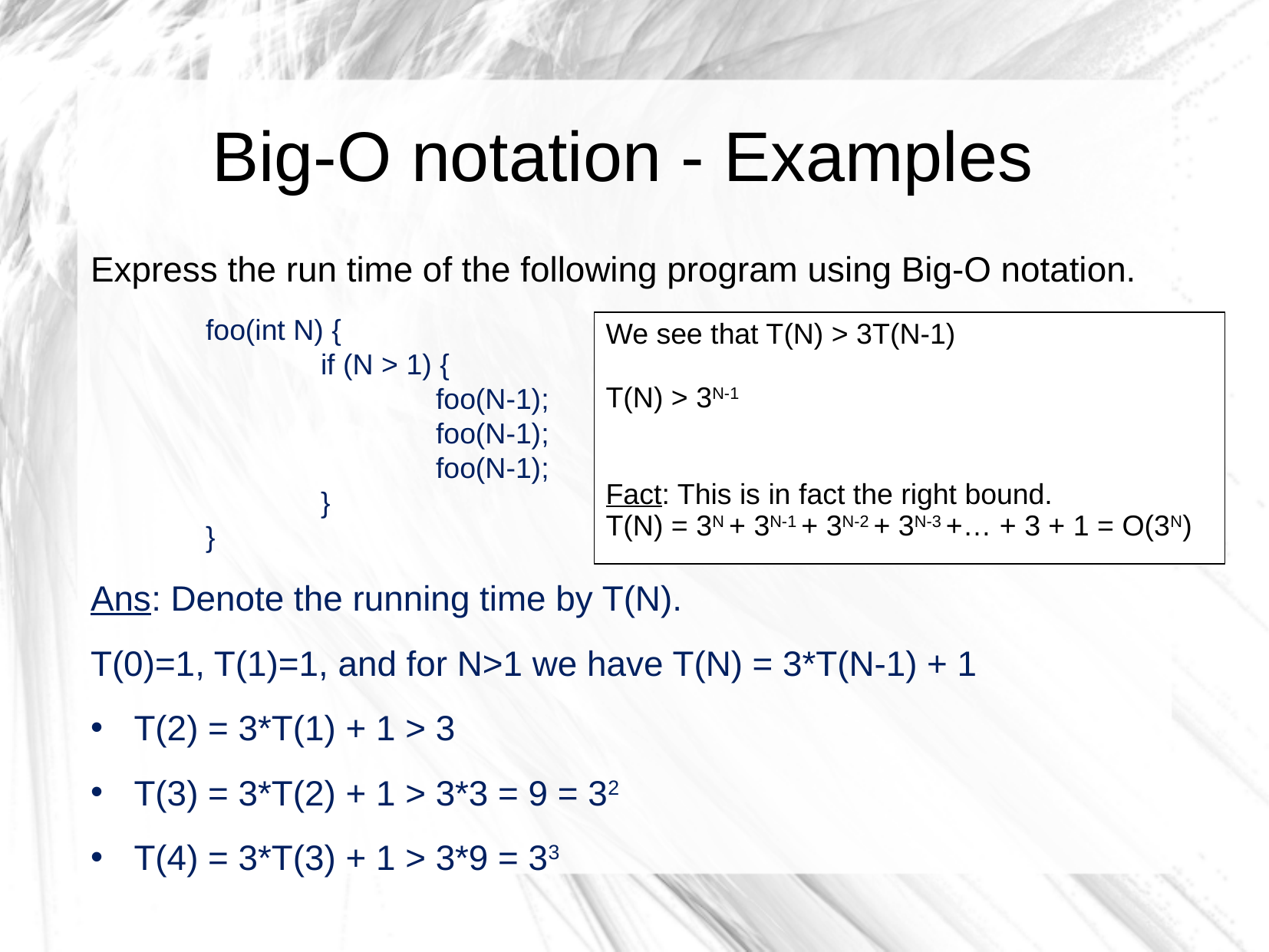

# Big-O notation - Examples
Express the run time of the following program using Big-O notation.
	foo(int N) {
 		if (N > 1) {
			foo(N-1);
			foo(N-1);
			foo(N-1);
		}
	}
Ans: Denote the running time by T(N).
T(0)=1, T(1)=1, and for N>1 we have T(N) = 3*T(N-1) + 1
T(2) = 3*T(1) + 1 > 3
T(3) = 3*T(2) + 1 > 3*3 = 9 = 32
T(4) = 3*T(3) + 1 > 3*9 = 33
We see that T(N) > 3T(N-1)

T(N) > 3N-1

Fact: This is in fact the right bound.
T(N) = 3N + 3N-1 + 3N-2 + 3N-3 +… + 3 + 1 = O(3N)